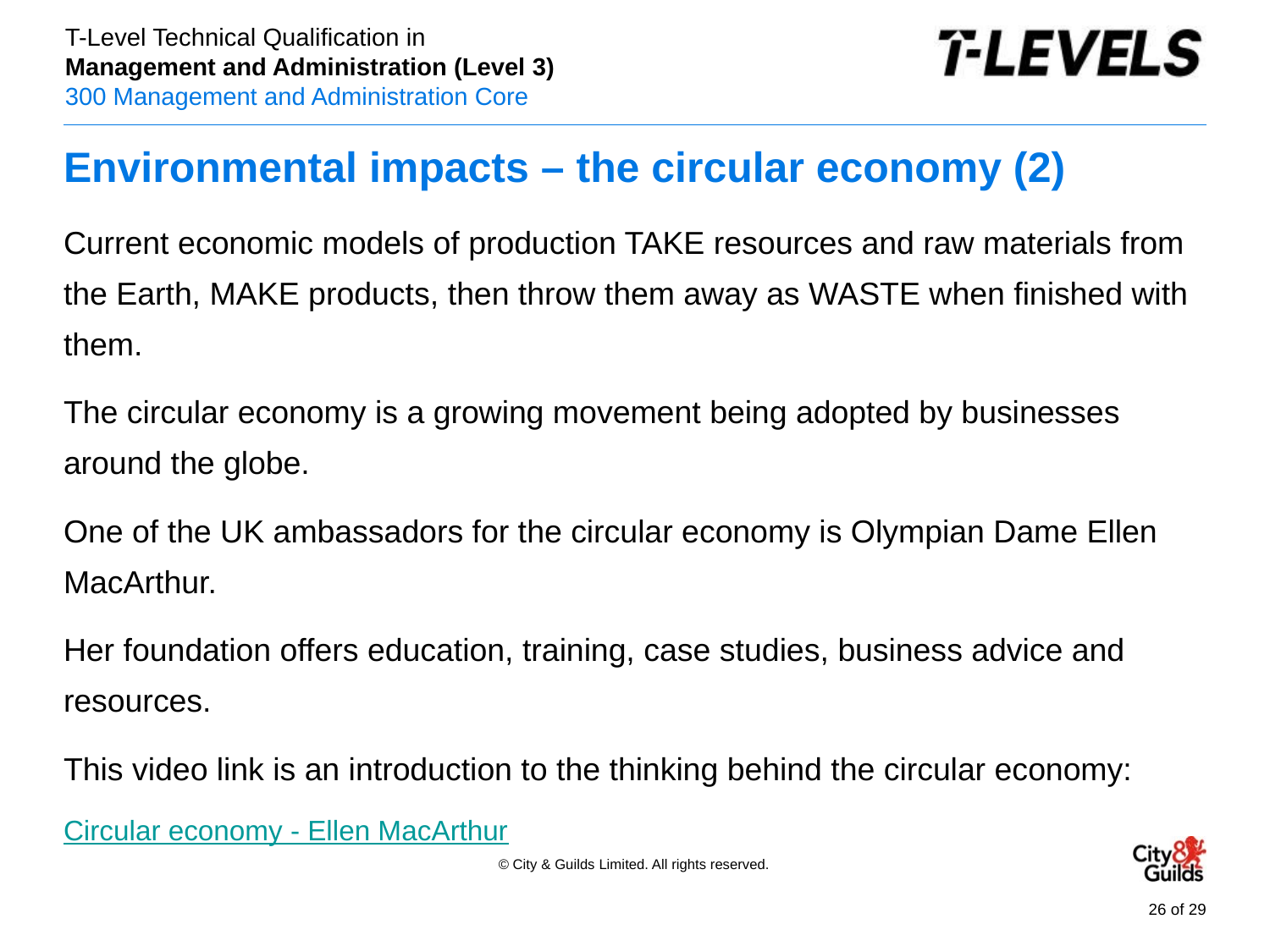

# Environmental impacts – the circular economy (2)
Current economic models of production TAKE resources and raw materials from the Earth, MAKE products, then throw them away as WASTE when finished with them.
The circular economy is a growing movement being adopted by businesses around the globe.
One of the UK ambassadors for the circular economy is Olympian Dame Ellen MacArthur.
Her foundation offers education, training, case studies, business advice and resources.
This video link is an introduction to the thinking behind the circular economy:
Circular economy - Ellen MacArthur